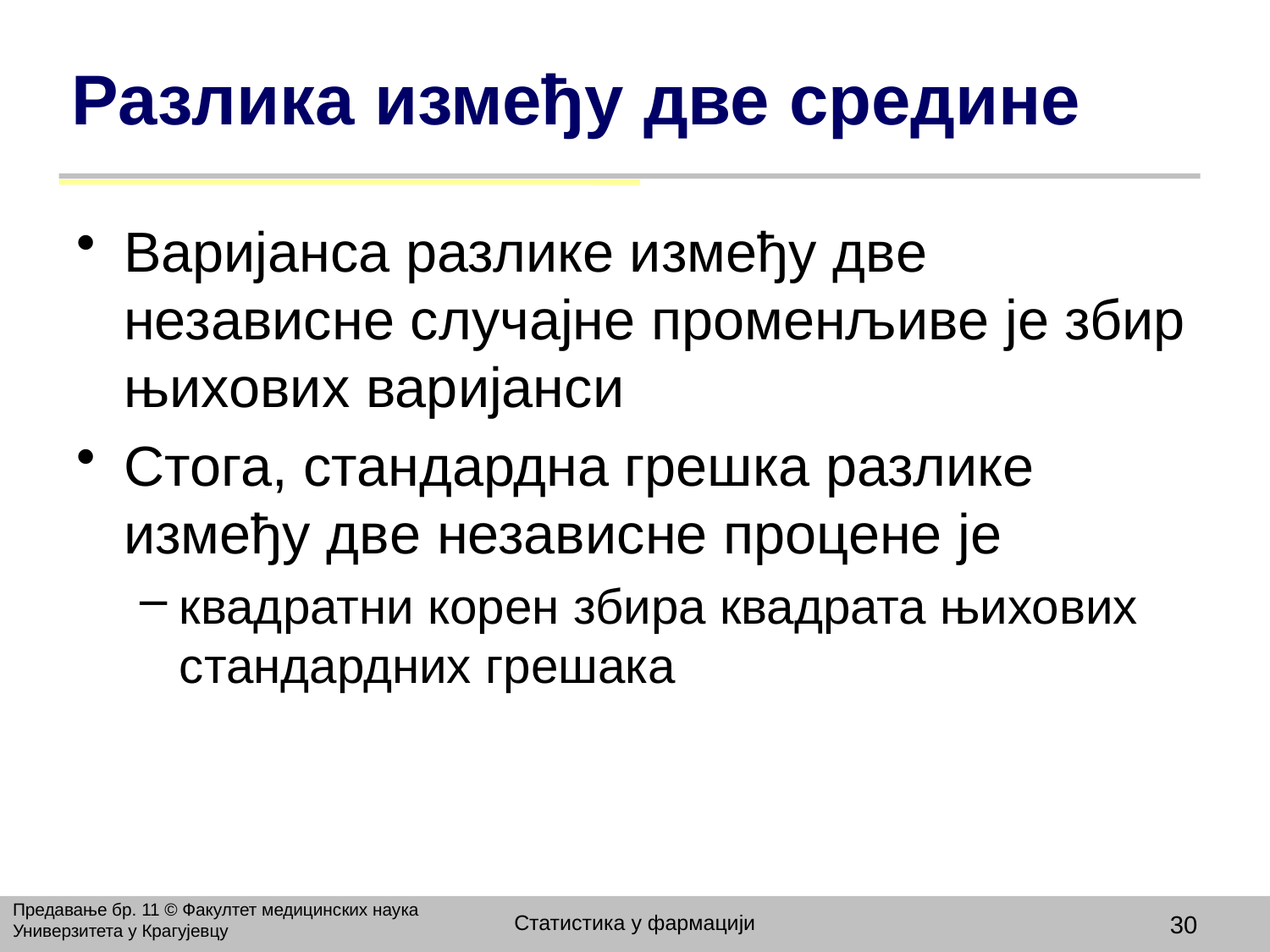

# Разлика између две средине
Варијанса разлике између две независне случајне променљиве је збир њихових варијанси
Стога, стандардна грешка разлике између две независне процене је
квадратни корен збира квадрата њихових стандардних грешака
Предавање бр. 11 © Факултет медицинских наука Универзитета у Крагујевцу
Статистика у фармацији
30